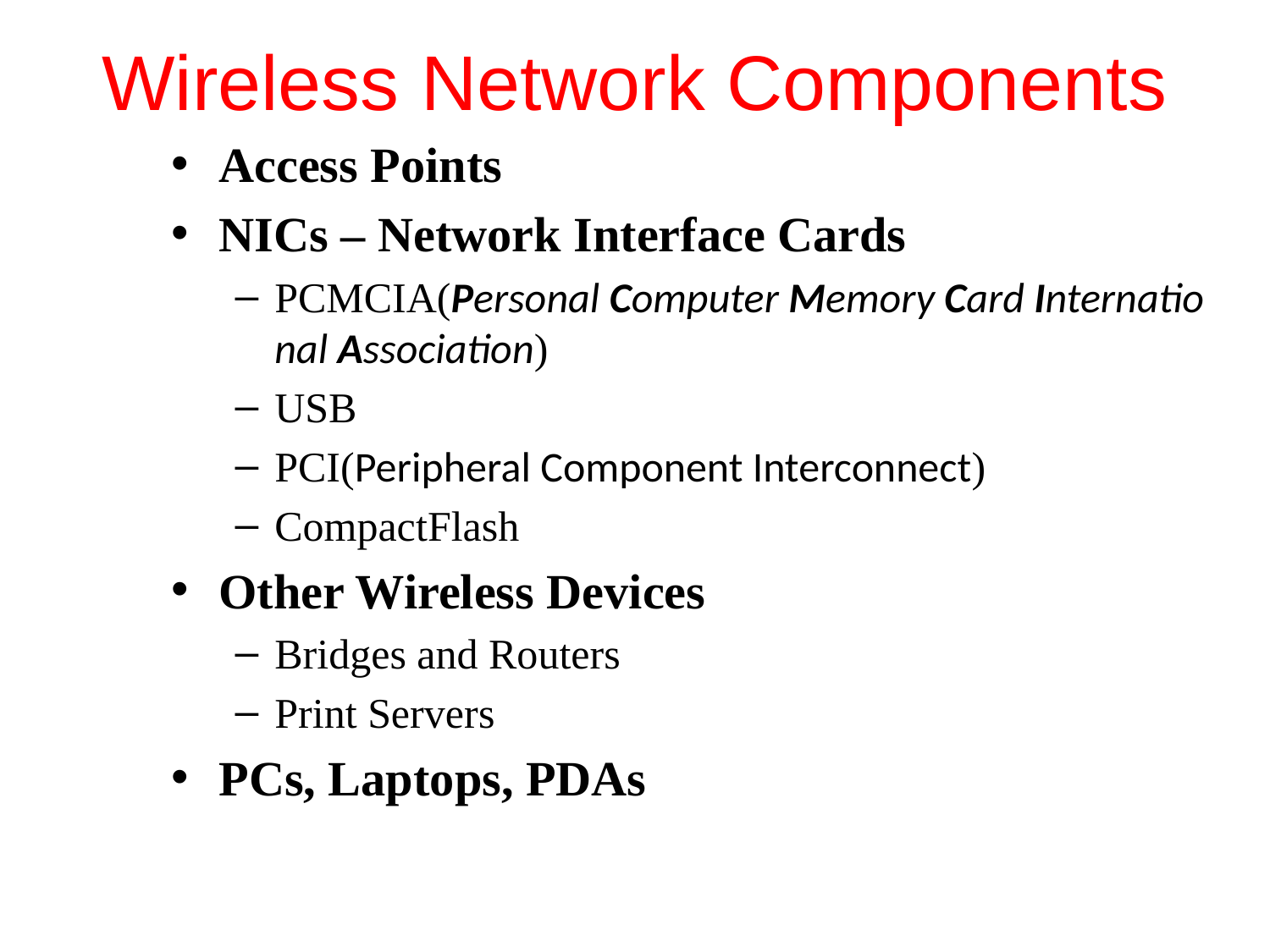

# Wireless Network Components
Access Points
NICs – Network Interface Cards
PCMCIA(Personal Computer Memory Card International Association)
USB
PCI(Peripheral Component Interconnect)
CompactFlash
Other Wireless Devices
Bridges and Routers
Print Servers
PCs, Laptops, PDAs